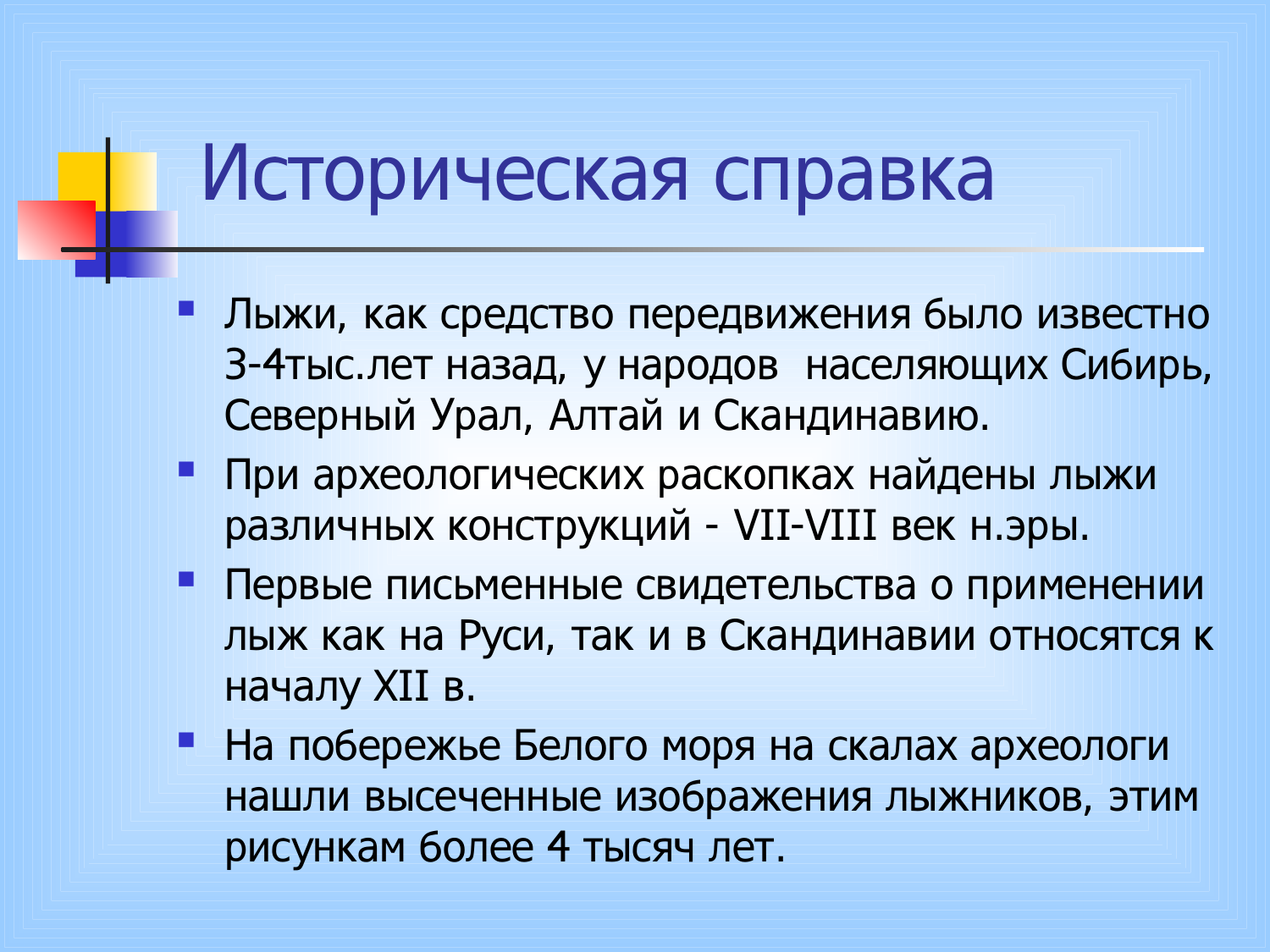

# Историческая справка
Лыжи, как средство передвижения было известно 3-4тыс.лет назад, у народов  населяющих Сибирь, Северный Урал, Алтай и Скандинавию.
При археологических раскопках найдены лыжи различных конструкций - VII-VIII век н.эры.
Первые письменные свидетельства о применении лыж как на Руси, так и в Скандинавии относятся к началу XII в.
На побережье Белого моря на скалах археологи нашли высеченные изображения лыжников, этим рисункам более 4 тысяч лет.